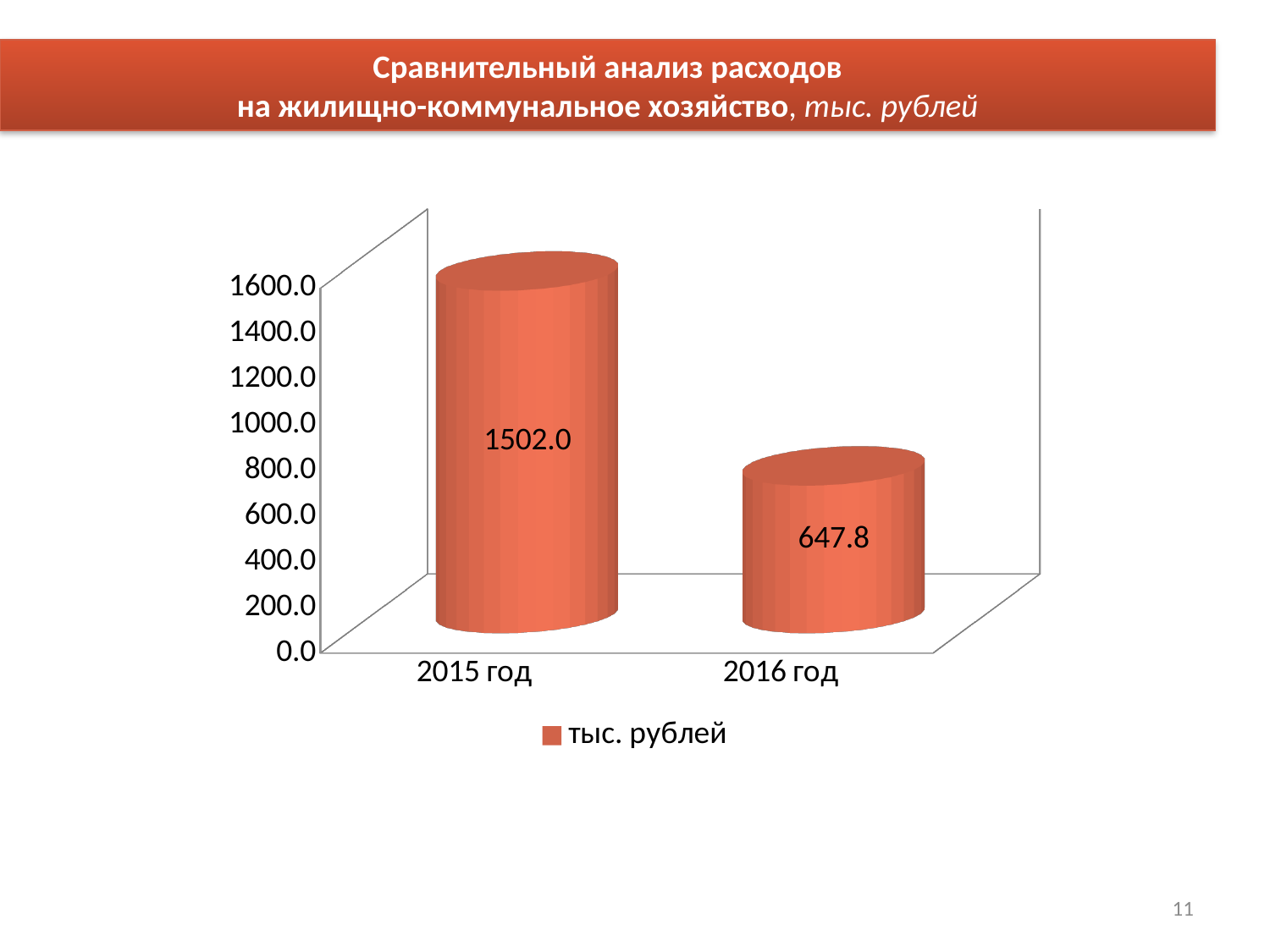

# Сравнительный анализ расходов на жилищно-коммунальное хозяйство, тыс. рублей

[unsupported chart]

11